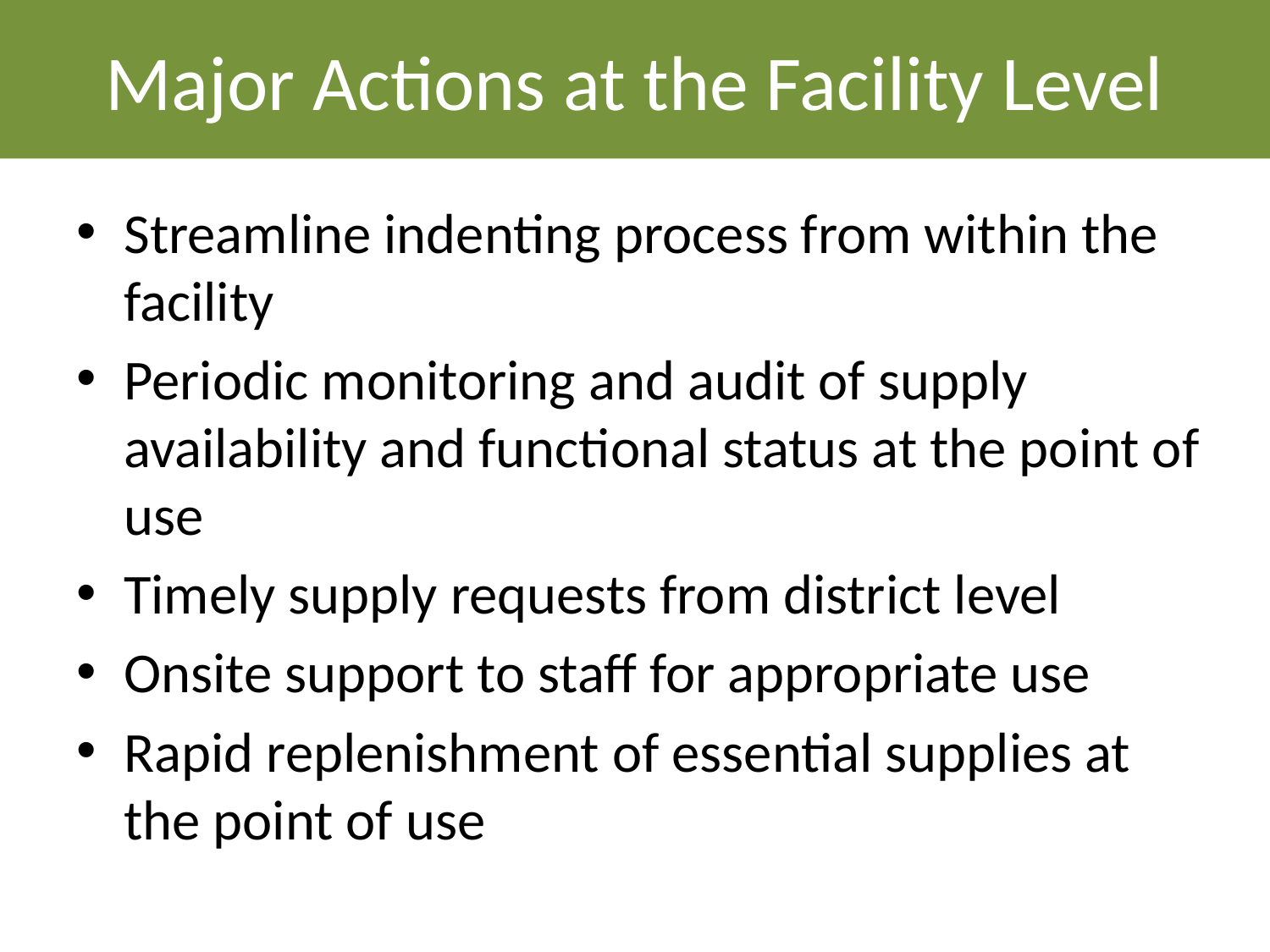

# Major Actions at the Facility Level
Streamline indenting process from within the facility
Periodic monitoring and audit of supply availability and functional status at the point of use
Timely supply requests from district level
Onsite support to staff for appropriate use
Rapid replenishment of essential supplies at the point of use